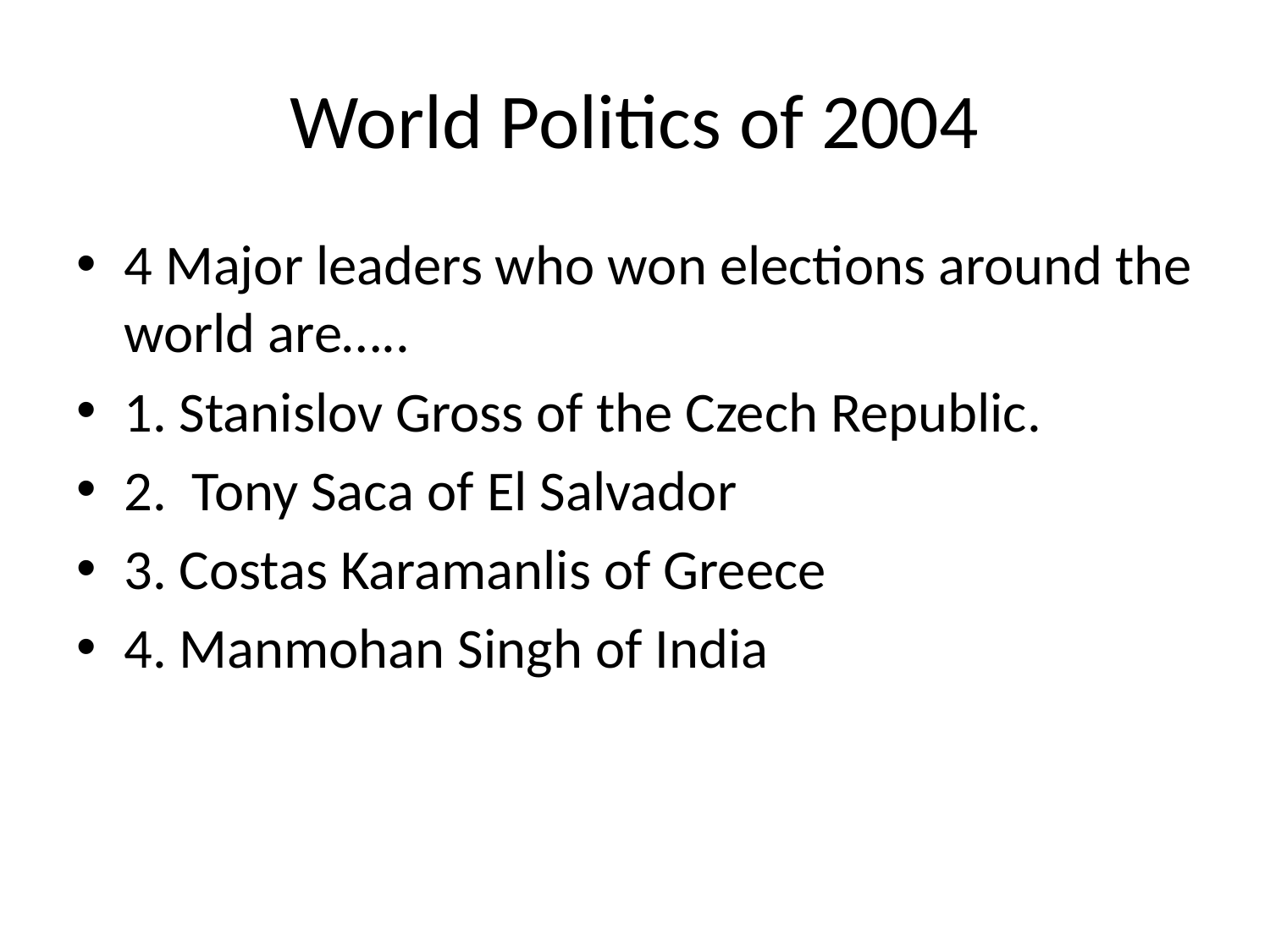

# World Politics of 2004
4 Major leaders who won elections around the world are…..
1. Stanislov Gross of the Czech Republic.
2.  Tony Saca of El Salvador
3. Costas Karamanlis of Greece
4. Manmohan Singh of India